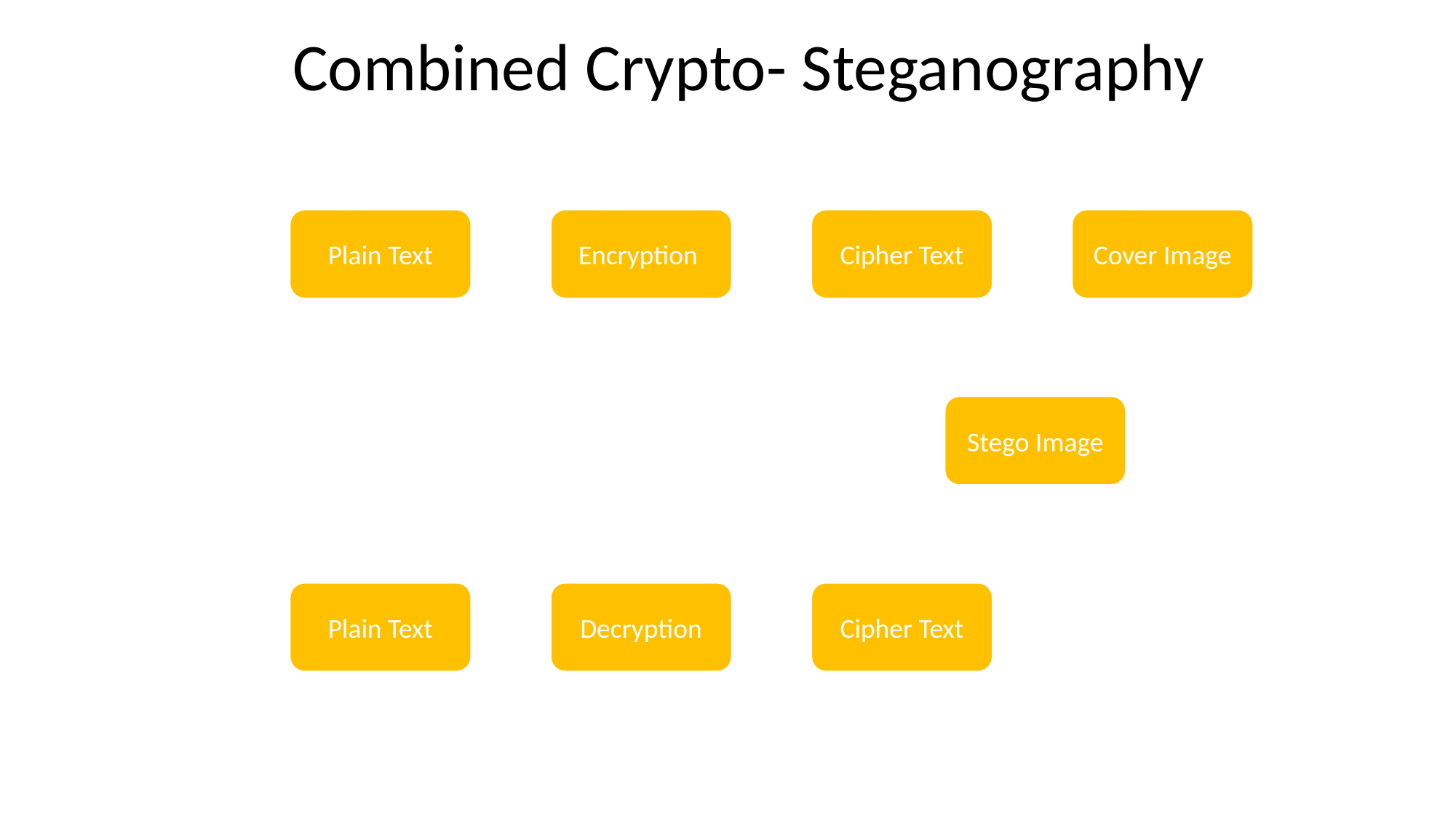

# Combined Crypto- Steganography
Plain Text
Encryption
Cipher Text
Cover Image
Stego Image
Plain Text
Decryption
Cipher Text